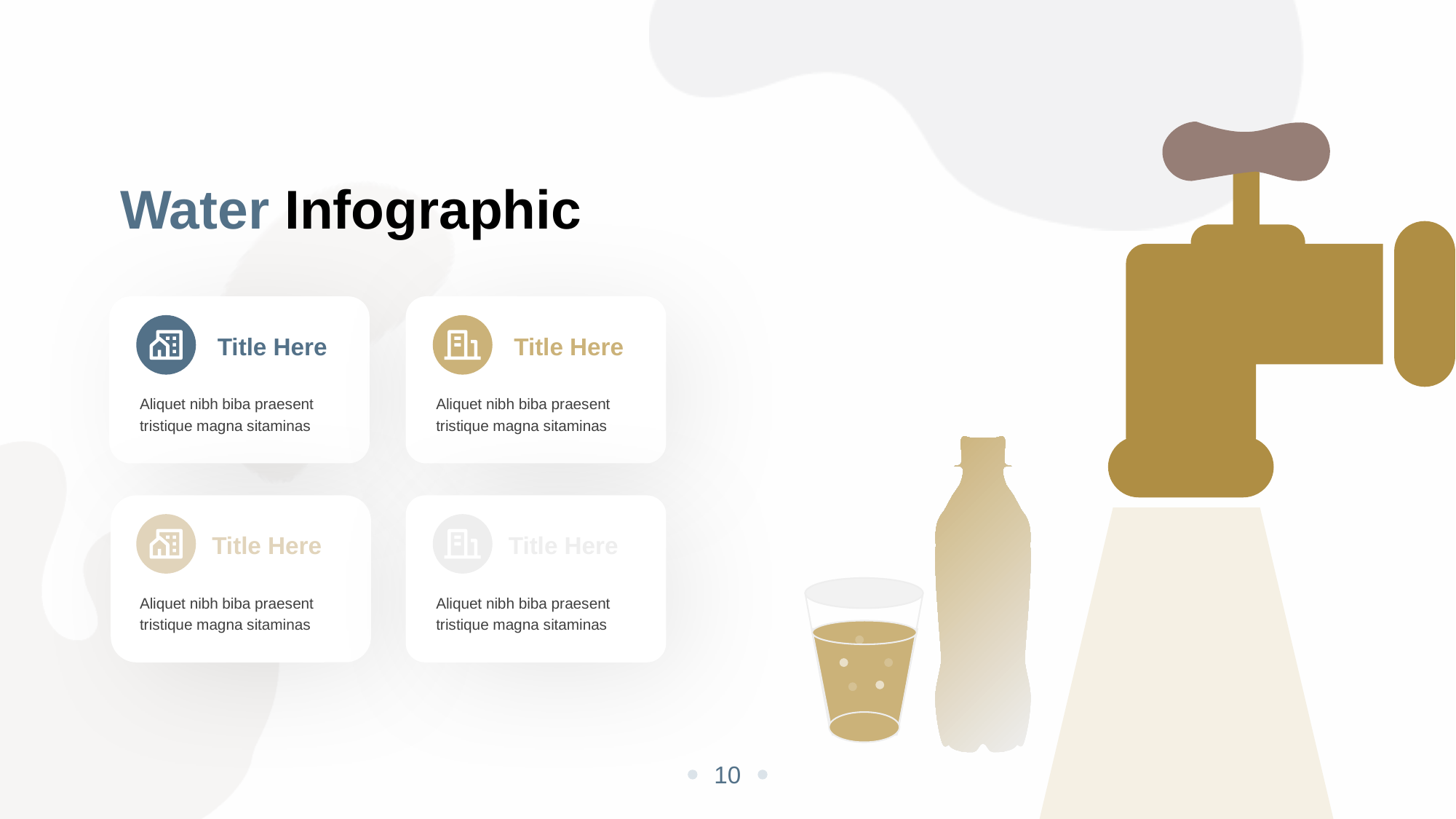

Water Infographic

Title Here
Title Here

Aliquet nibh biba praesent tristique magna sitaminas
Aliquet nibh biba praesent tristique magna sitaminas

Title Here
Title Here

Aliquet nibh biba praesent tristique magna sitaminas
Aliquet nibh biba praesent tristique magna sitaminas